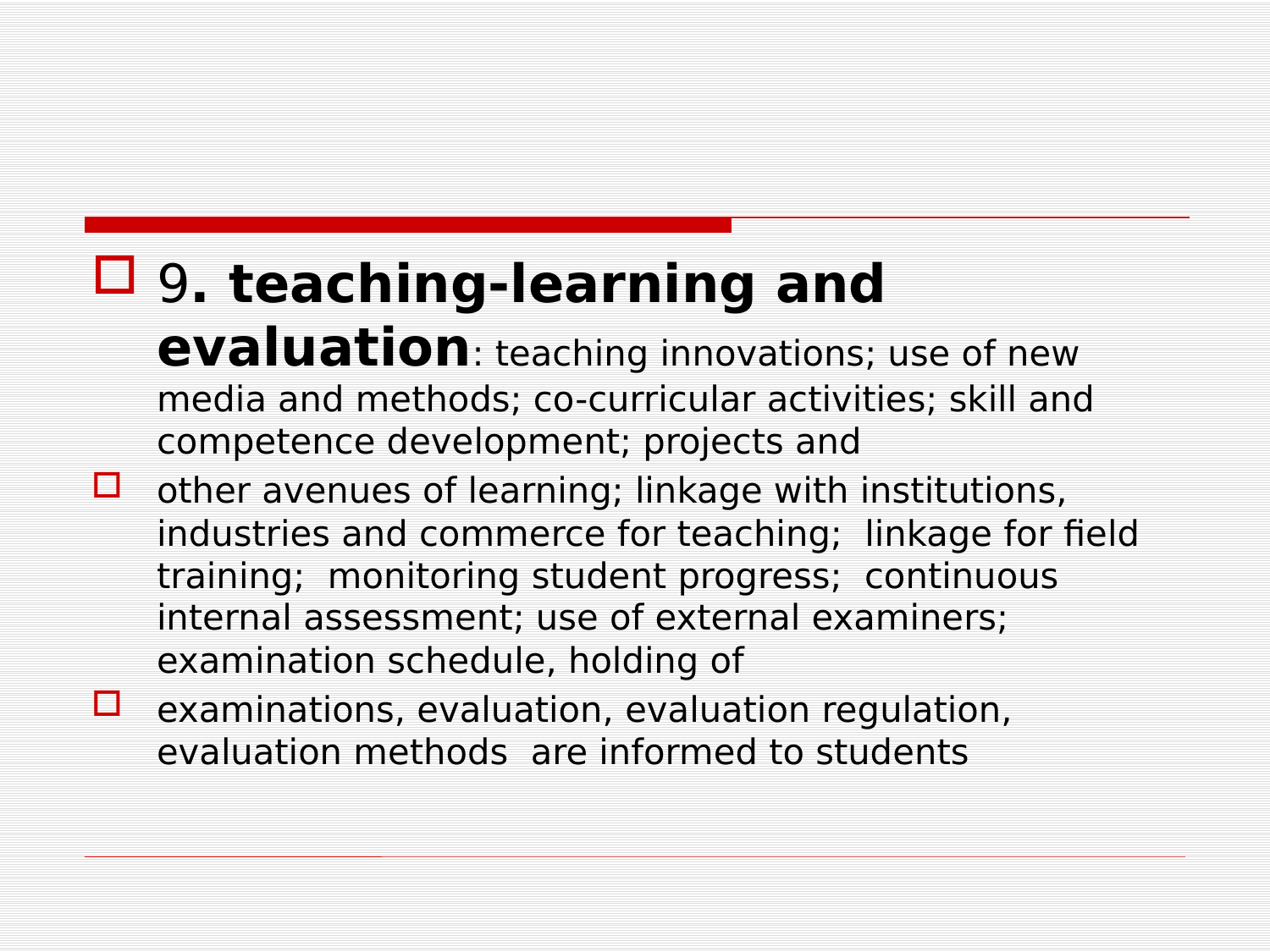

9. teaching-learning and evaluation: teaching innovations; use of new media and methods; co-curricular activities; skill and competence development; projects and
other avenues of learning; linkage with institutions, industries and commerce for teaching;  linkage for field training;  monitoring student progress;  continuous internal assessment; use of external examiners; examination schedule, holding of
examinations, evaluation, evaluation regulation, evaluation methods  are informed to students